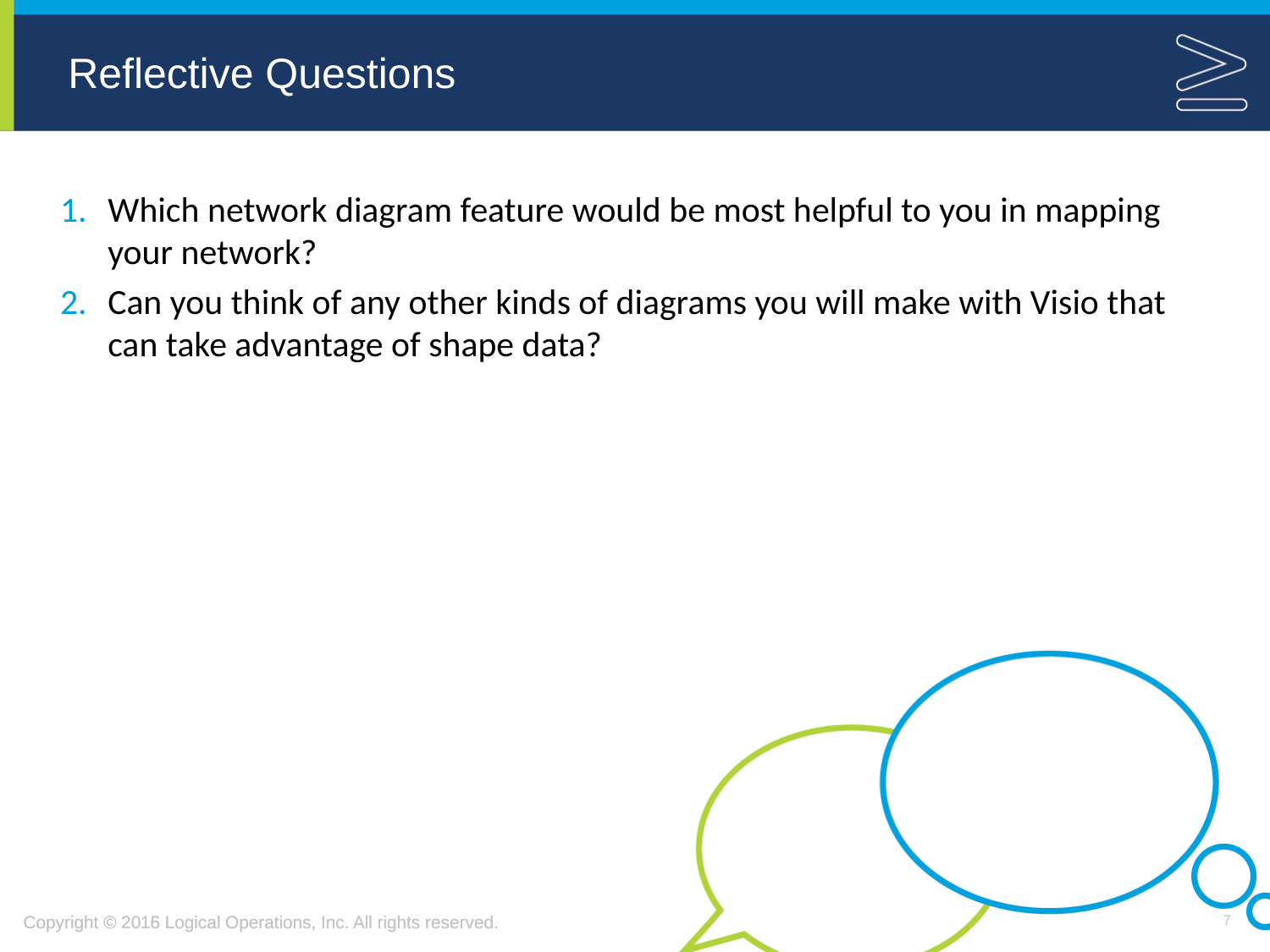

# Reflective Questions
Which network diagram feature would be most helpful to you in mapping your network?
Can you think of any other kinds of diagrams you will make with Visio that can take advantage of shape data?
7